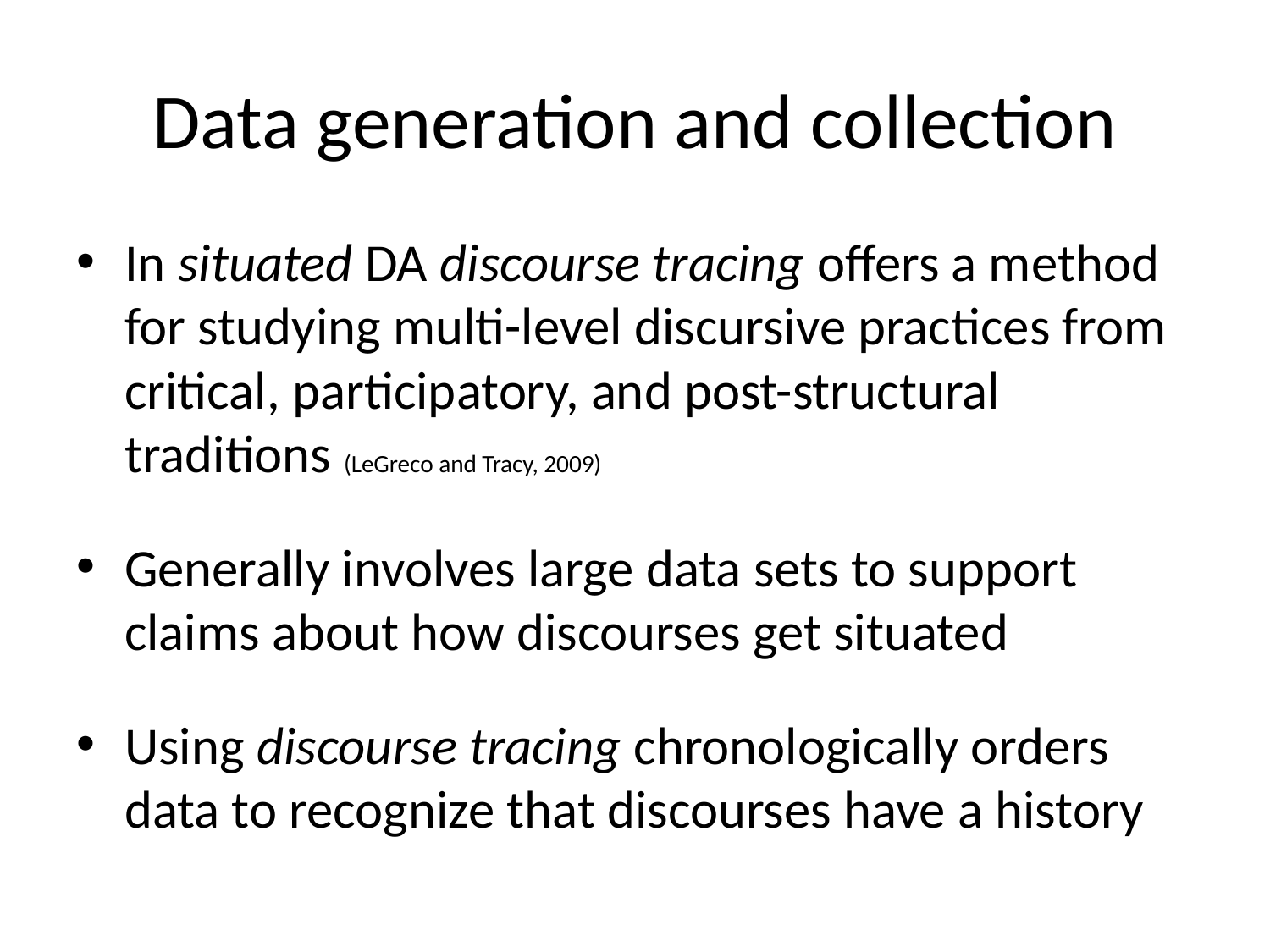

# Data generation and collection
In situated DA discourse tracing offers a method for studying multi-level discursive practices from critical, participatory, and post-structural traditions (LeGreco and Tracy, 2009)
Generally involves large data sets to support claims about how discourses get situated
Using discourse tracing chronologically orders data to recognize that discourses have a history